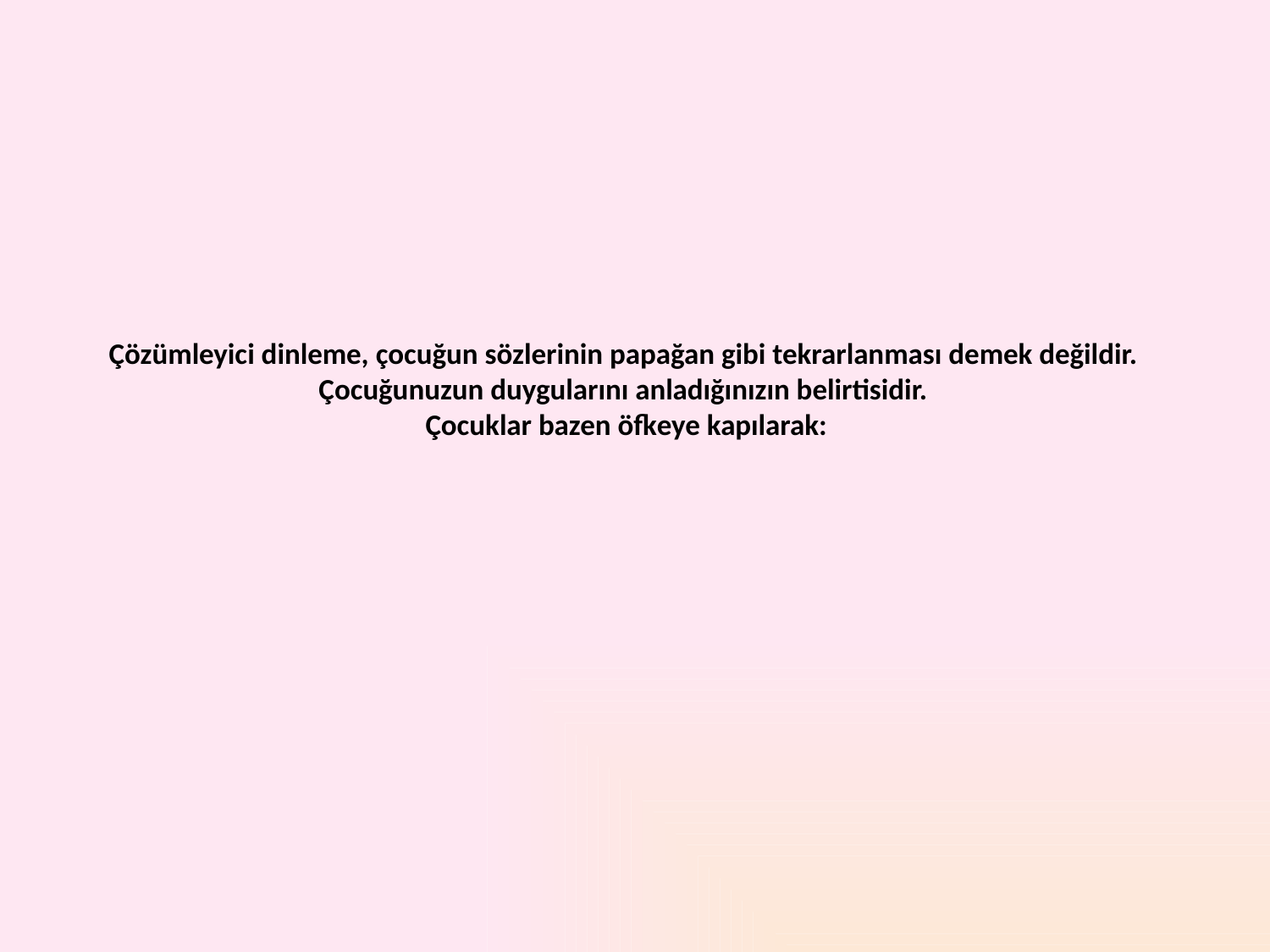

# Çözümleyici dinleme, çocuğun sözlerinin papağan gibi tekrarlanması demek değildir. Çocuğunuzun duygularını anladığınızın belirtisidir. Çocuklar bazen öfkeye kapılarak: